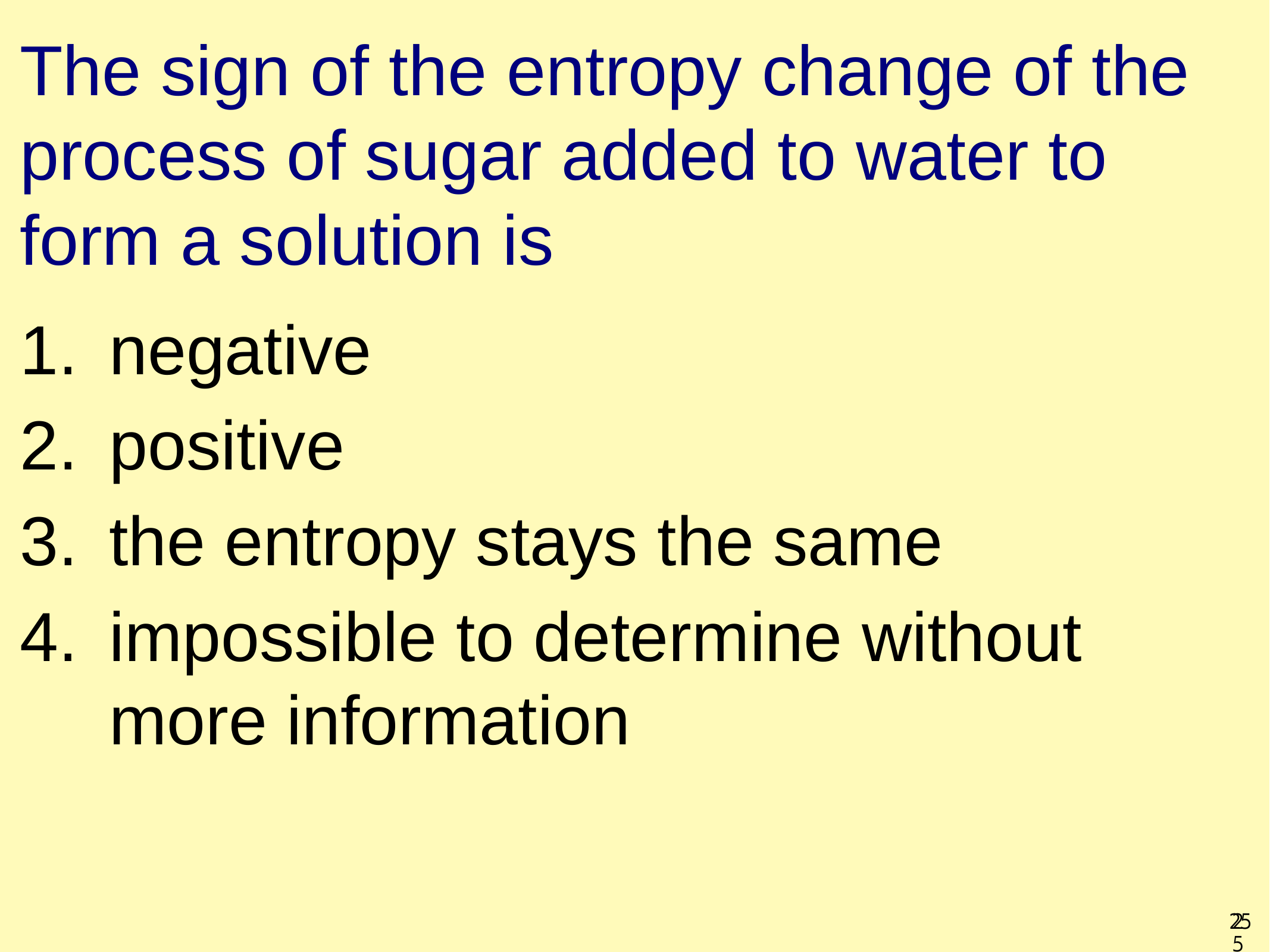

# The sign of the entropy change of the process of sugar added to water to form a solution is
negative
positive
the entropy stays the same
impossible to determine without more information
25
25